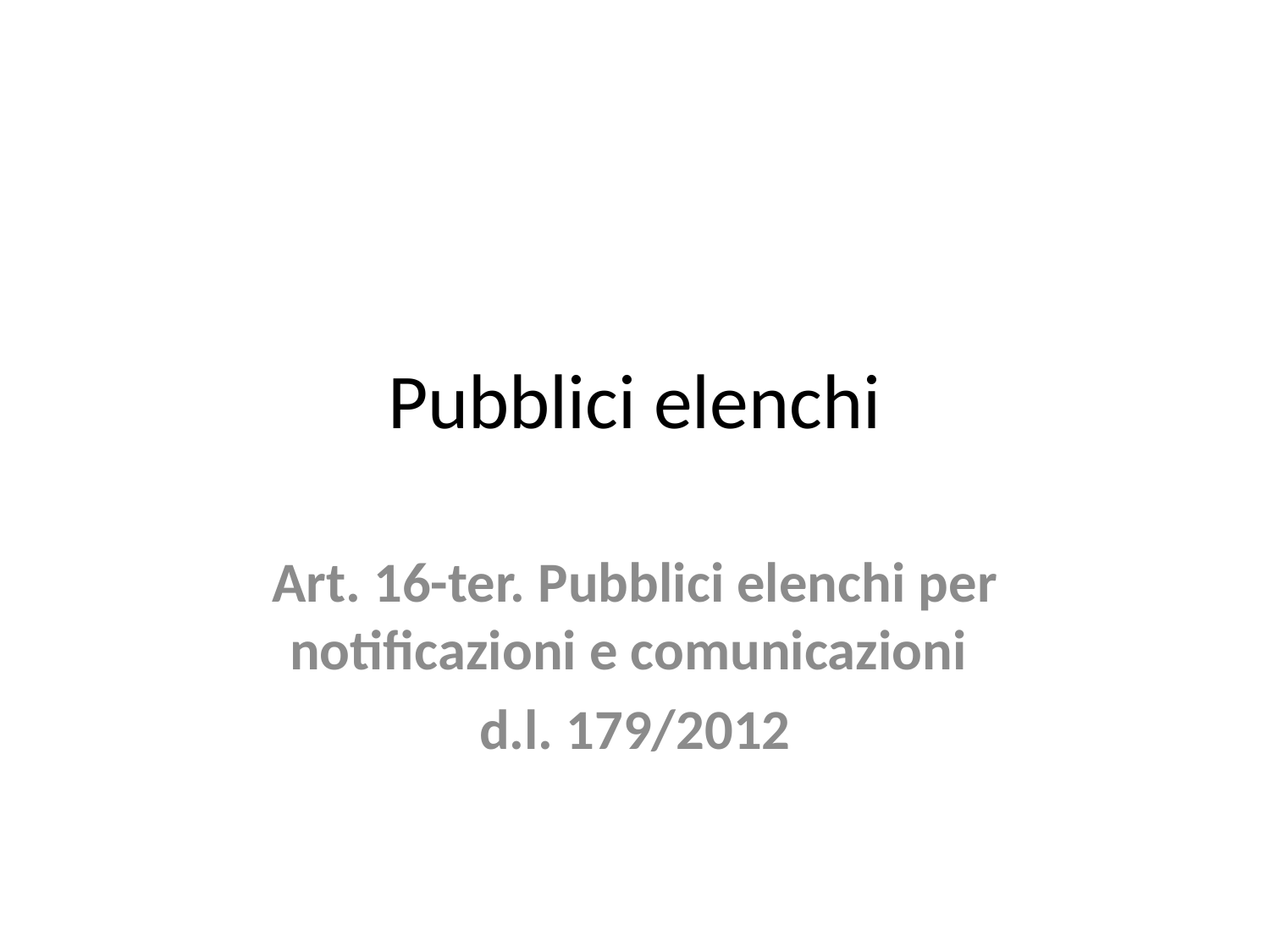

# Pubblici elenchi
Art. 16-ter. Pubblici elenchi per notificazioni e comunicazioni
d.l. 179/2012